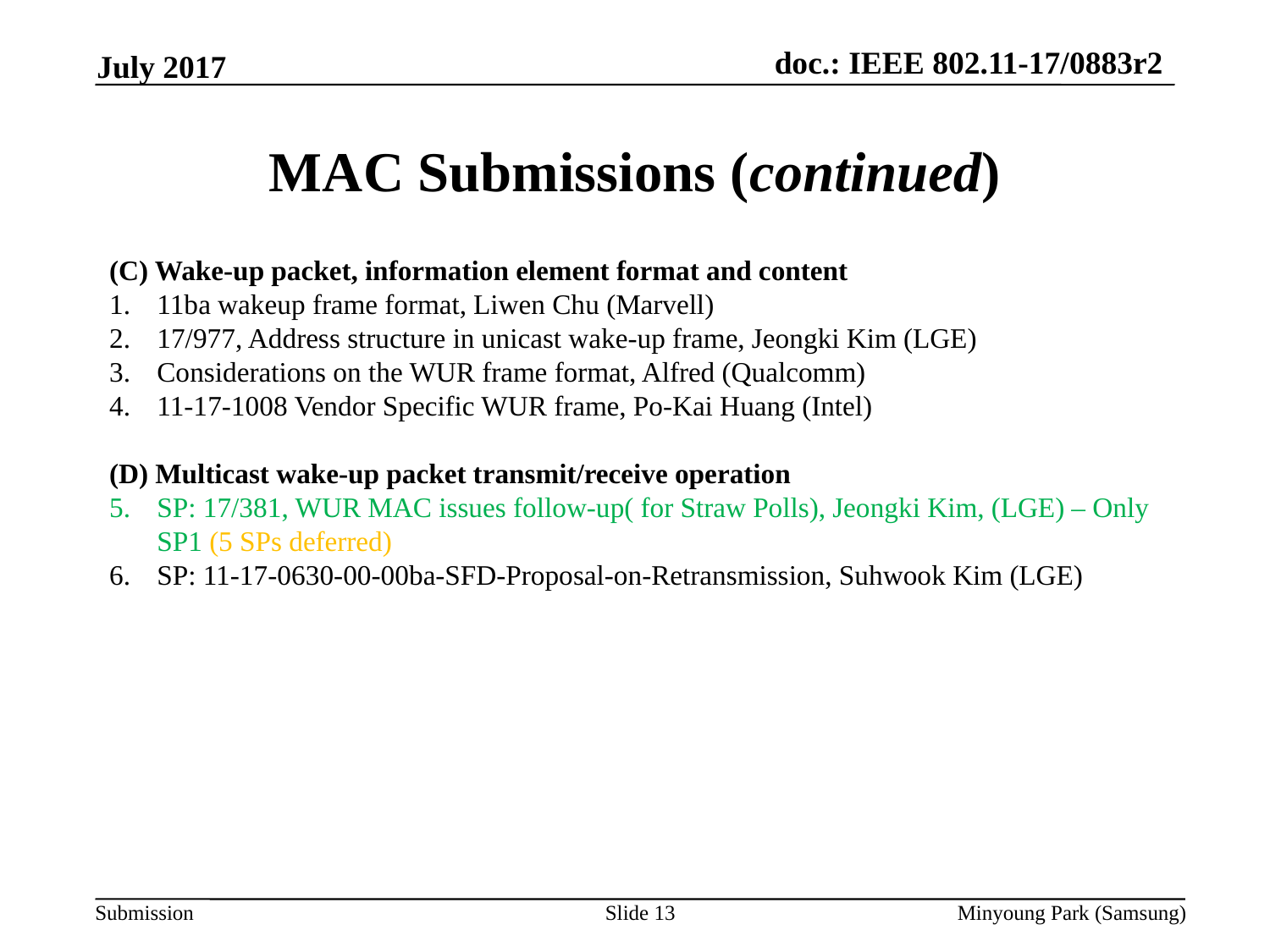

July 2017
# MAC Submissions (continued)
(C) Wake-up packet, information element format and content
11ba wakeup frame format, Liwen Chu (Marvell)
17/977, Address structure in unicast wake-up frame, Jeongki Kim (LGE)
Considerations on the WUR frame format, Alfred (Qualcomm)
11-17-1008 Vendor Specific WUR frame, Po-Kai Huang (Intel)

(D) Multicast wake-up packet transmit/receive operation
SP: 17/381, WUR MAC issues follow-up( for Straw Polls), Jeongki Kim, (LGE) – Only SP1 (5 SPs deferred)
SP: 11-17-0630-00-00ba-SFD-Proposal-on-Retransmission, Suhwook Kim (LGE)

Slide 13
Minyoung Park (Samsung)